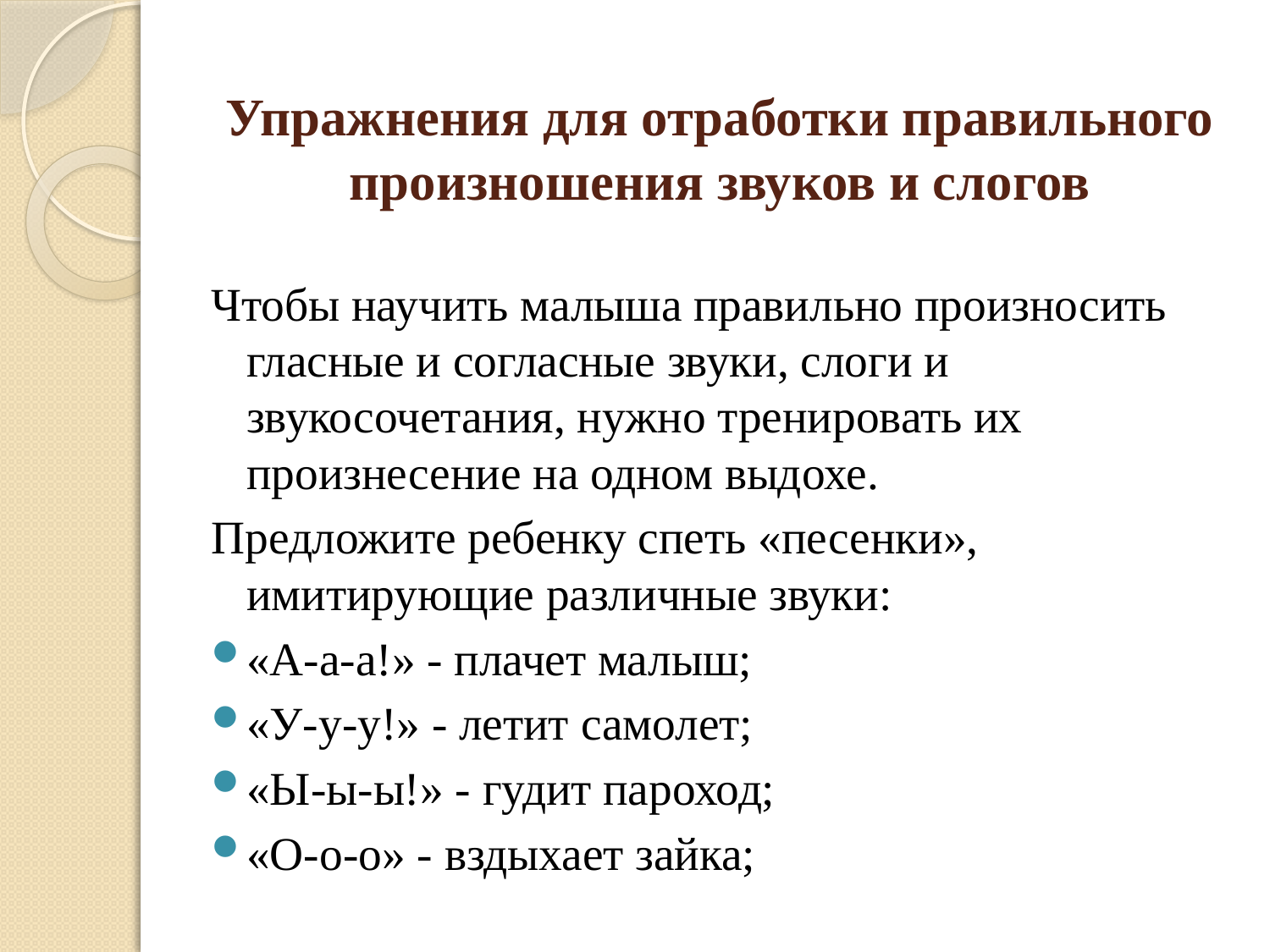

# Упражнения для отработки правильного произношения звуков и слогов
Чтобы научить малыша правильно произносить гласные и согласные звуки, слоги и звукосочетания, нужно тренировать их произнесение на одном выдохе.
Предложите ребенку спеть «песенки», имитирующие различные звуки:
«А-а-а!» - плачет малыш;
«У-у-у!» - летит самолет;
«Ы-ы-ы!» - гудит пароход;
«О-о-о» - вздыхает зайка;